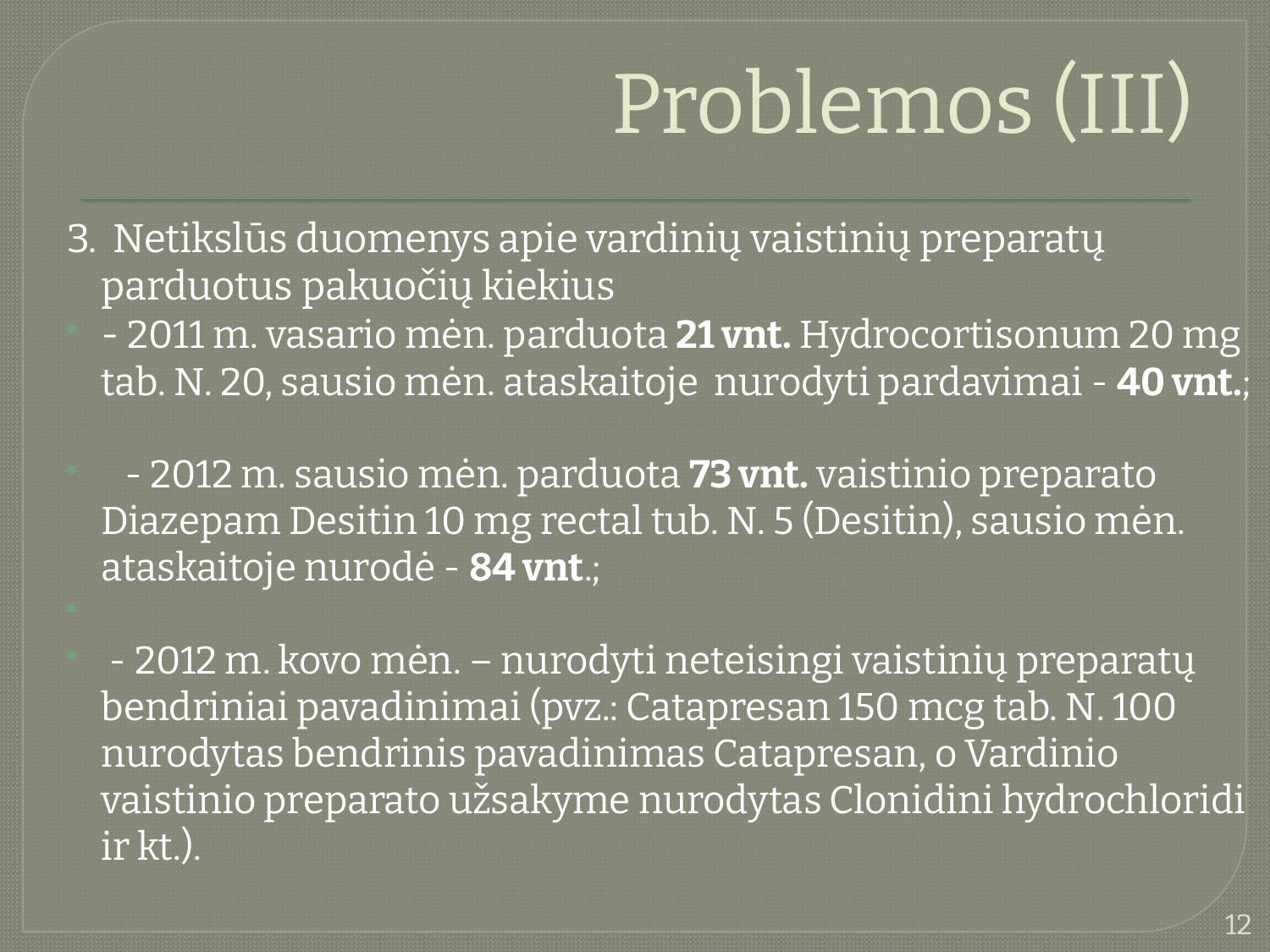

# Problemos (III)
3.  Netikslūs duomenys apie vardinių vaistinių preparatų parduotus pakuočių kiekius
- 2011 m. vasario mėn. parduota 21 vnt. Hydrocortisonum 20 mg tab. N. 20, sausio mėn. ataskaitoje  nurodyti pardavimai - 40 vnt.;

   - 2012 m. sausio mėn. parduota 73 vnt. vaistinio preparato Diazepam Desitin 10 mg rectal tub. N. 5 (Desitin), sausio mėn. ataskaitoje nurodė - 84 vnt.;

 - 2012 m. kovo mėn. – nurodyti neteisingi vaistinių preparatų bendriniai pavadinimai (pvz.: Catapresan 150 mcg tab. N. 100 nurodytas bendrinis pavadinimas Catapresan, o Vardinio vaistinio preparato užsakyme nurodytas Clonidini hydrochloridi ir kt.).

12